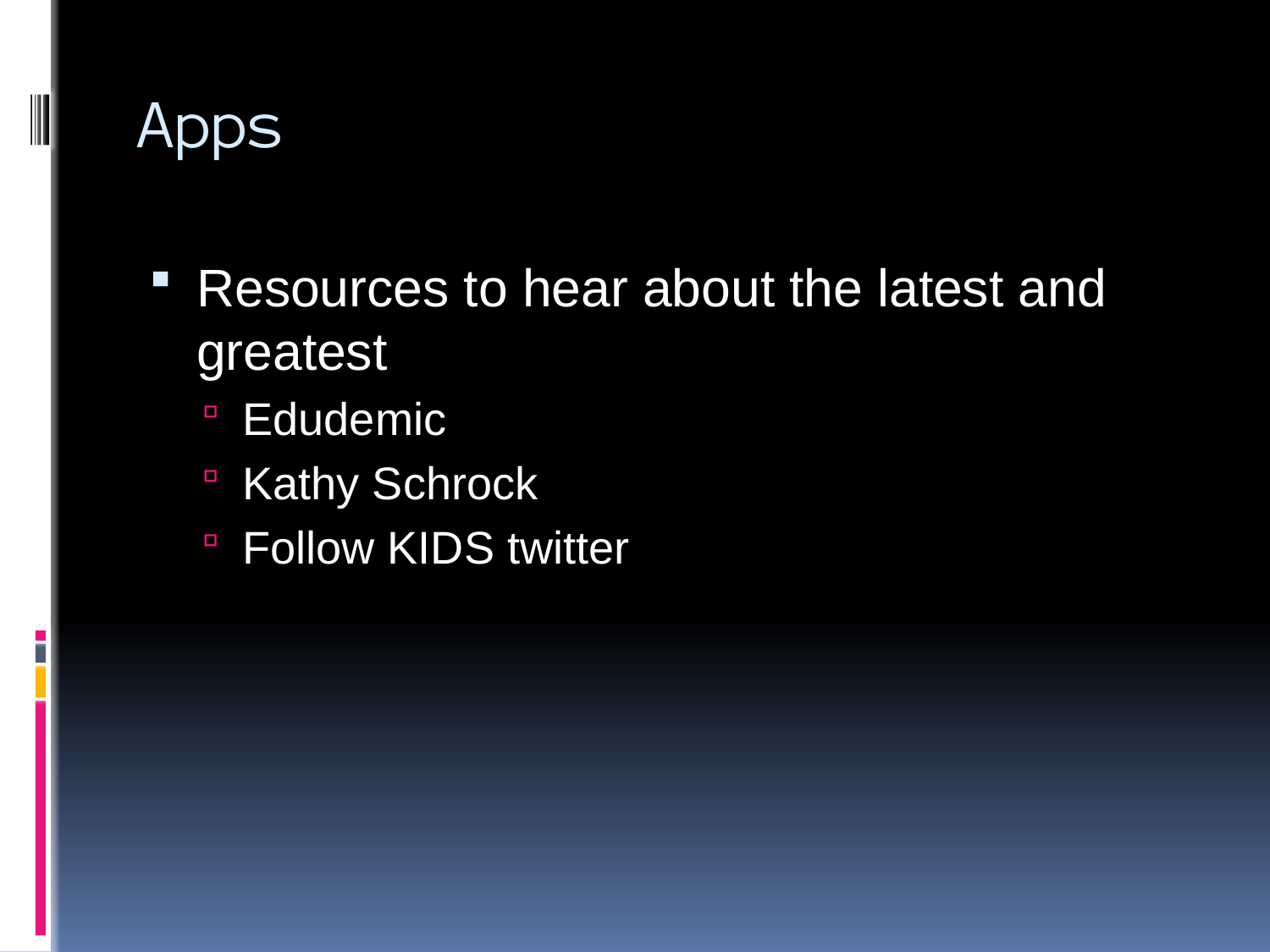

# Apps
Resources to hear about the latest and greatest
Edudemic
Kathy Schrock
Follow KIDS twitter